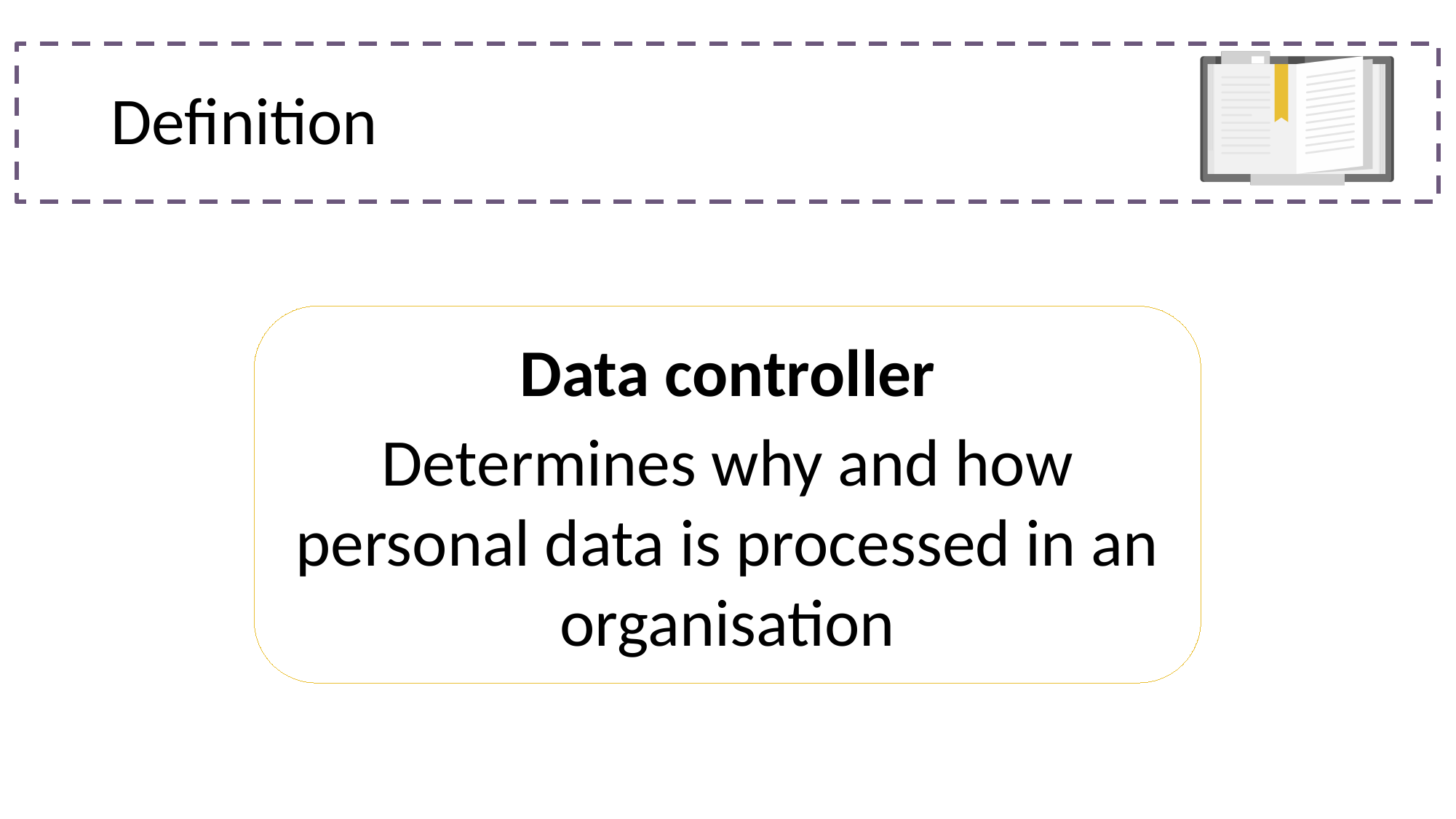

# Definition
Data controller
Determines why and how personal data is processed in an organisation